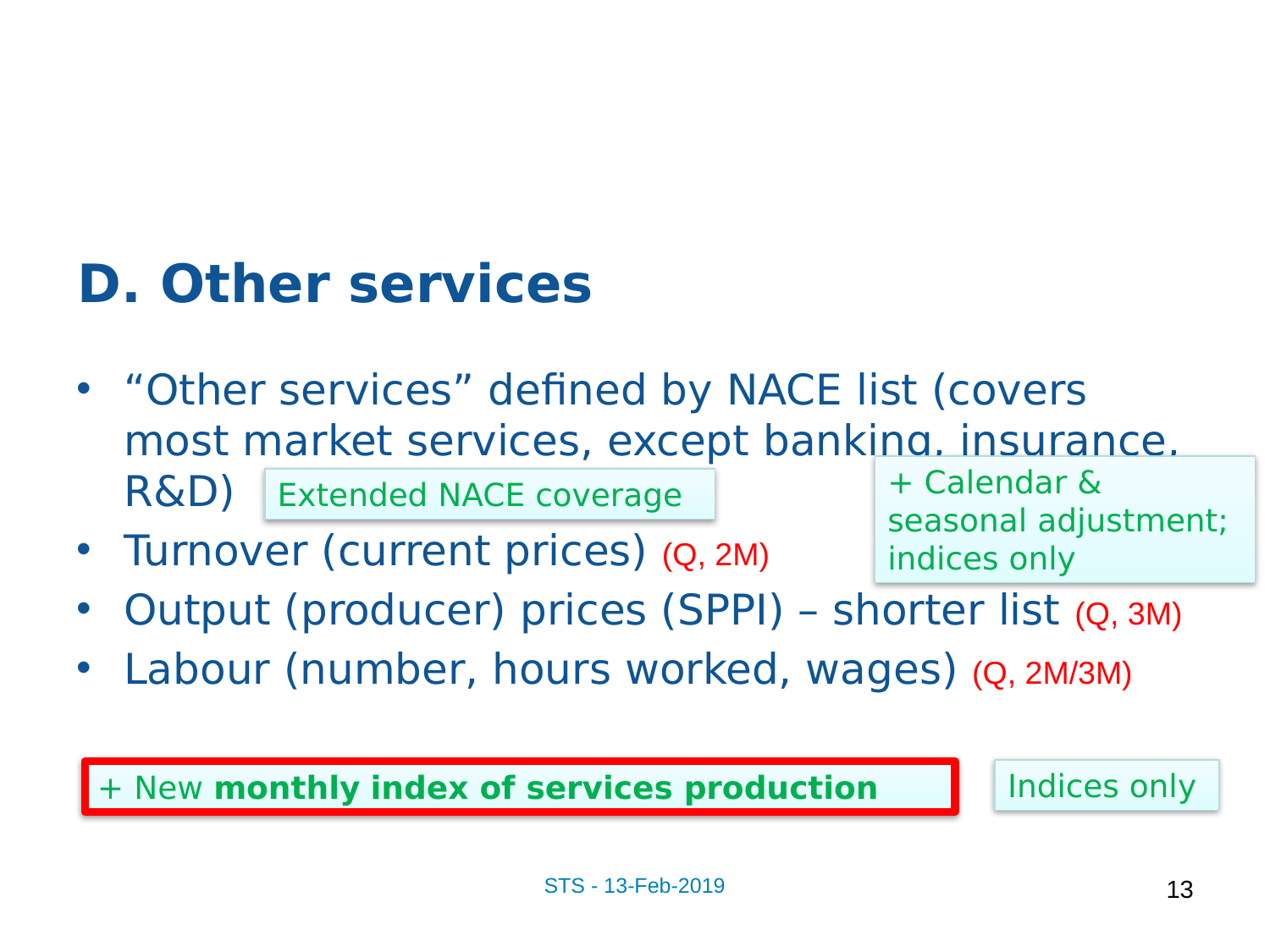

# D. Other services
“Other services” defined by NACE list (covers most market services, except banking, insurance, R&D)
Turnover (current prices) (Q, 2M)
Output (producer) prices (SPPI) – shorter list (Q, 3M)
Labour (number, hours worked, wages) (Q, 2M/3M)
+ Calendar & seasonal adjustment; indices only
Extended NACE coverage
Indices only
+ New monthly index of services production
STS - 13-Feb-2019
13